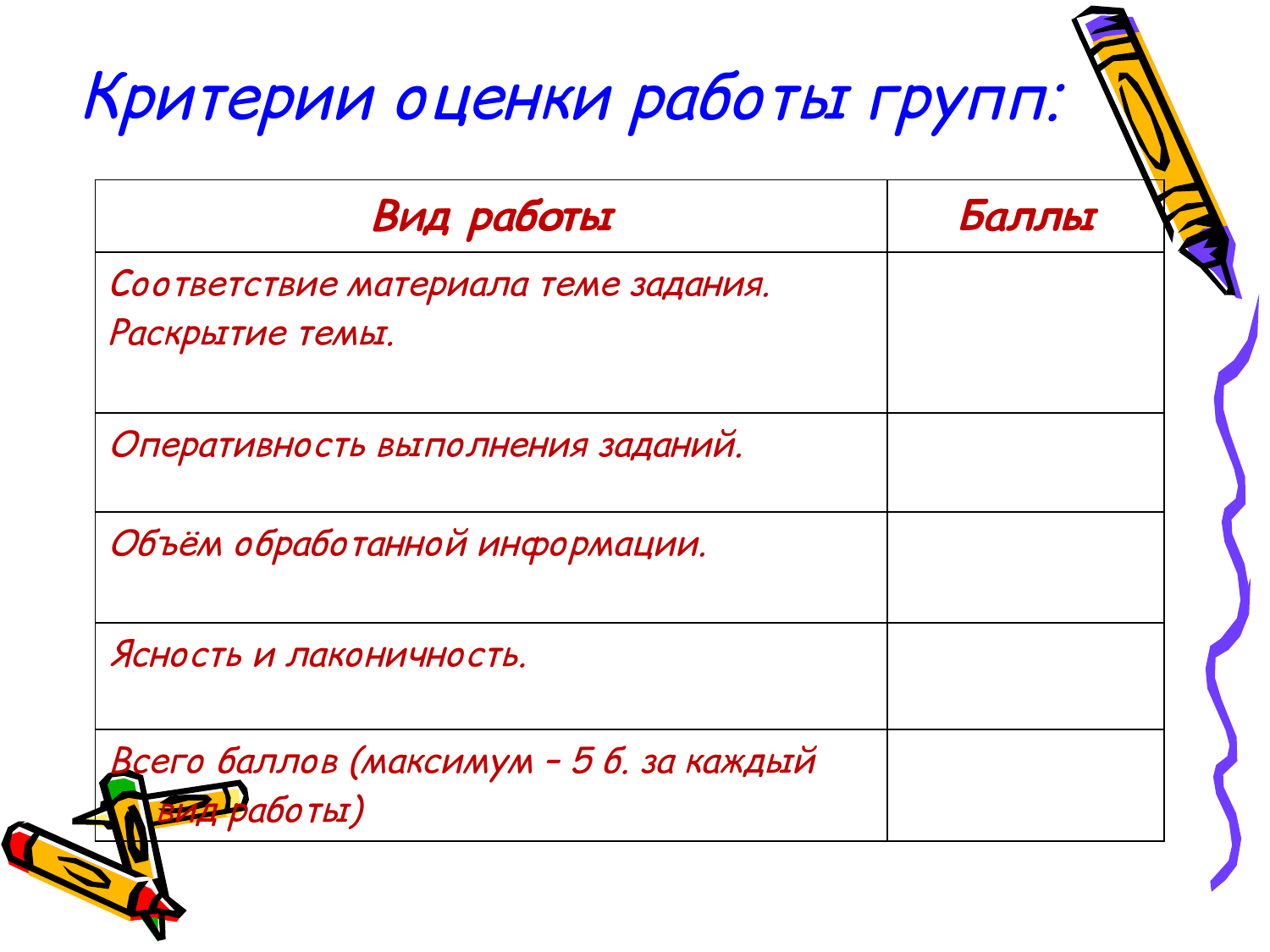

# Критерии оценки работы групп:
| Вид работы | Баллы |
| --- | --- |
| Соответствие материала теме задания. Раскрытие темы. |  |
| Оперативность выполнения заданий. |  |
| Объём обработанной информации. |  |
| Ясность и лаконичность. |  |
| Всего баллов (максимум – 5 б. за каждый вид работы) |  |